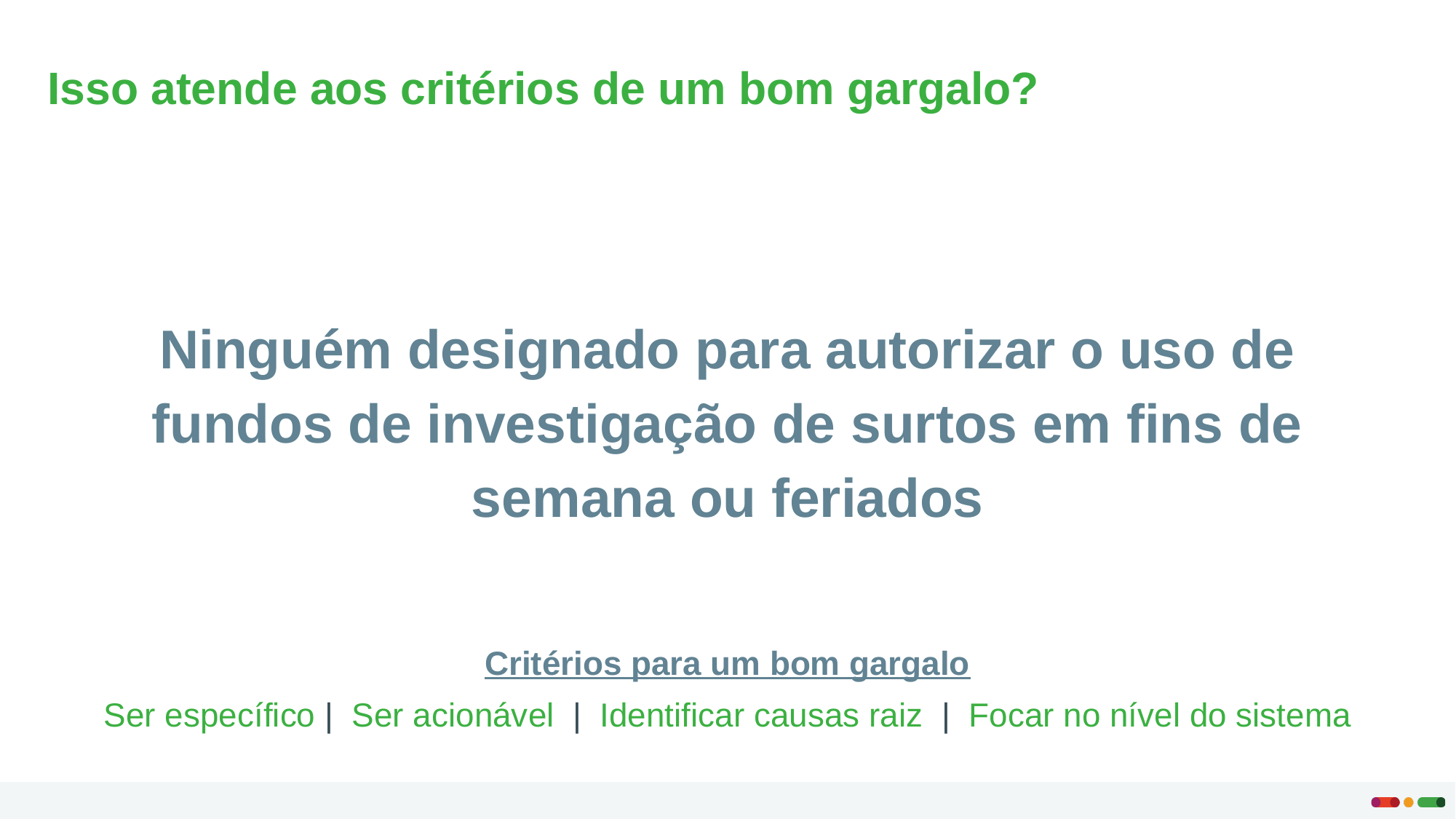

Isso atende aos critérios de um bom gargalo?
Ninguém designado para autorizar o uso de fundos de investigação de surtos em fins de semana ou feriados
Critérios para um bom gargalo
Ser específico |  Ser acionável  |  Identificar causas raiz  |  Focar no nível do sistema